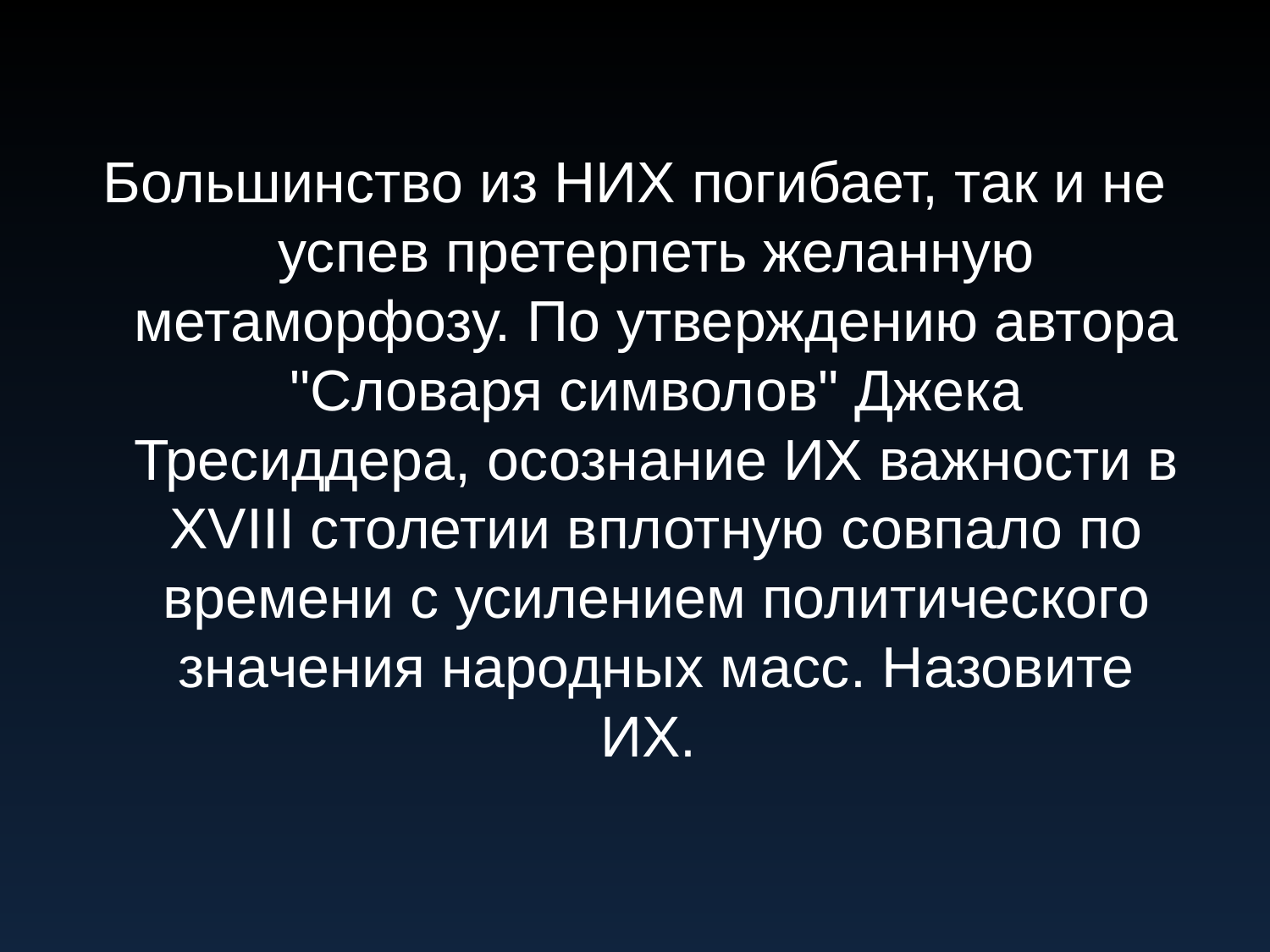

#
Большинство из НИХ погибает, так и не успев претерпеть желанную метаморфозу. По утверждению автора "Словаря символов" Джека Тресиддера, осознание ИХ важности в XVIII столетии вплотную совпало по времени с усилением политического значения народных масс. Назовите ИХ.